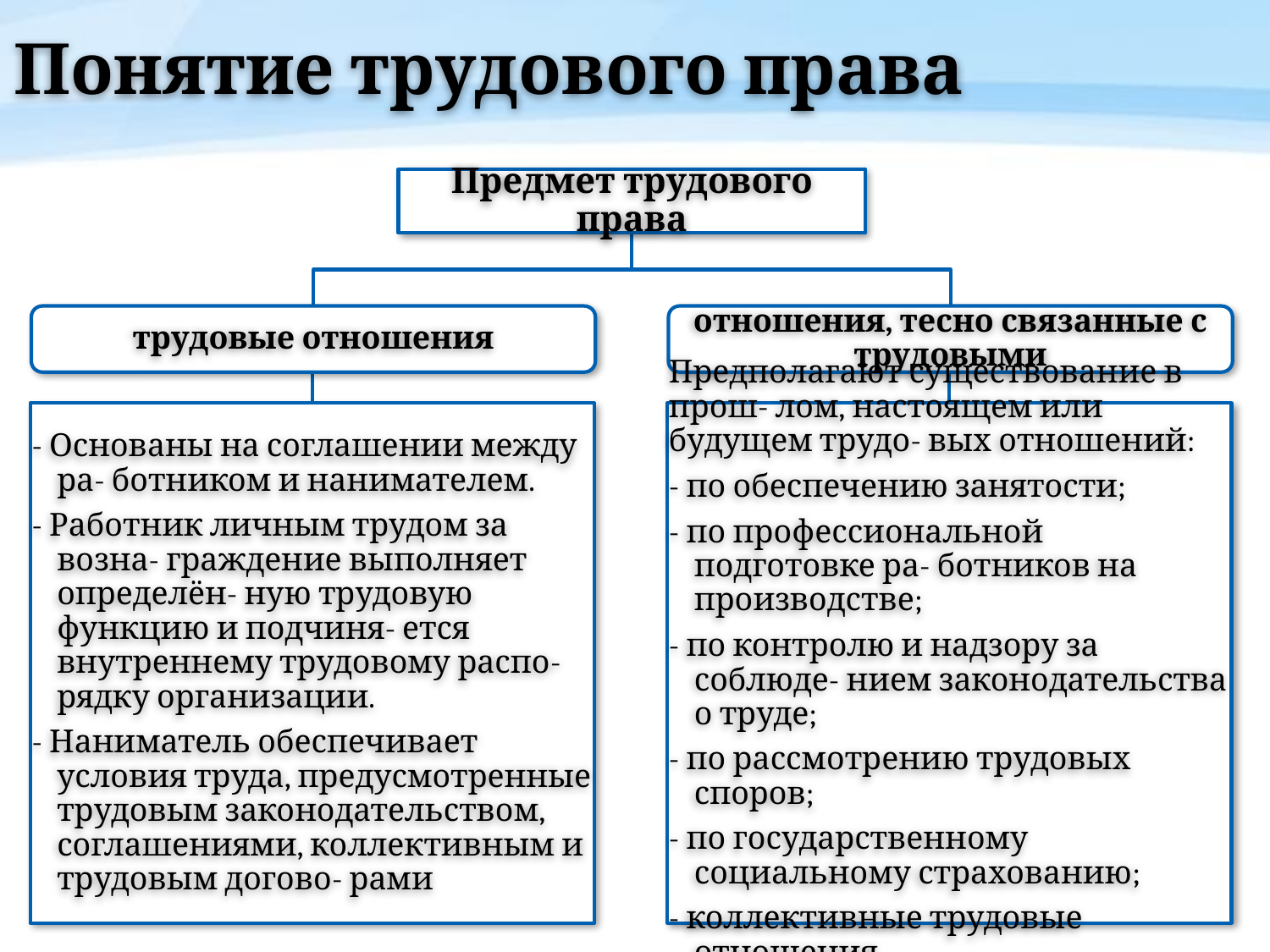

# Понятие трудового права

Предмет трудового права

трудовые отношения
отношения, тесно связанные с трудовыми

- Основаны на соглашении между ра- ботником и нанимателем.
- Работник личным трудом за возна- граждение выполняет определён- ную трудовую функцию и подчиня- ется внутреннему трудовому распо- рядку организации.
- Наниматель обеспечивает условия труда, предусмотренные трудовым законодательством, соглашениями, коллективным и трудовым догово- рами

Предполагают существование в прош- лом, настоящем или будущем трудо- вых отношений:
- по обеспечению занятости;
- по профессиональной подготовке ра- ботников на производстве;
- по контролю и надзору за соблюде- нием законодательства о труде;
- по рассмотрению трудовых споров;
- по государственному социальному страхованию;
- коллективные трудовые отношения